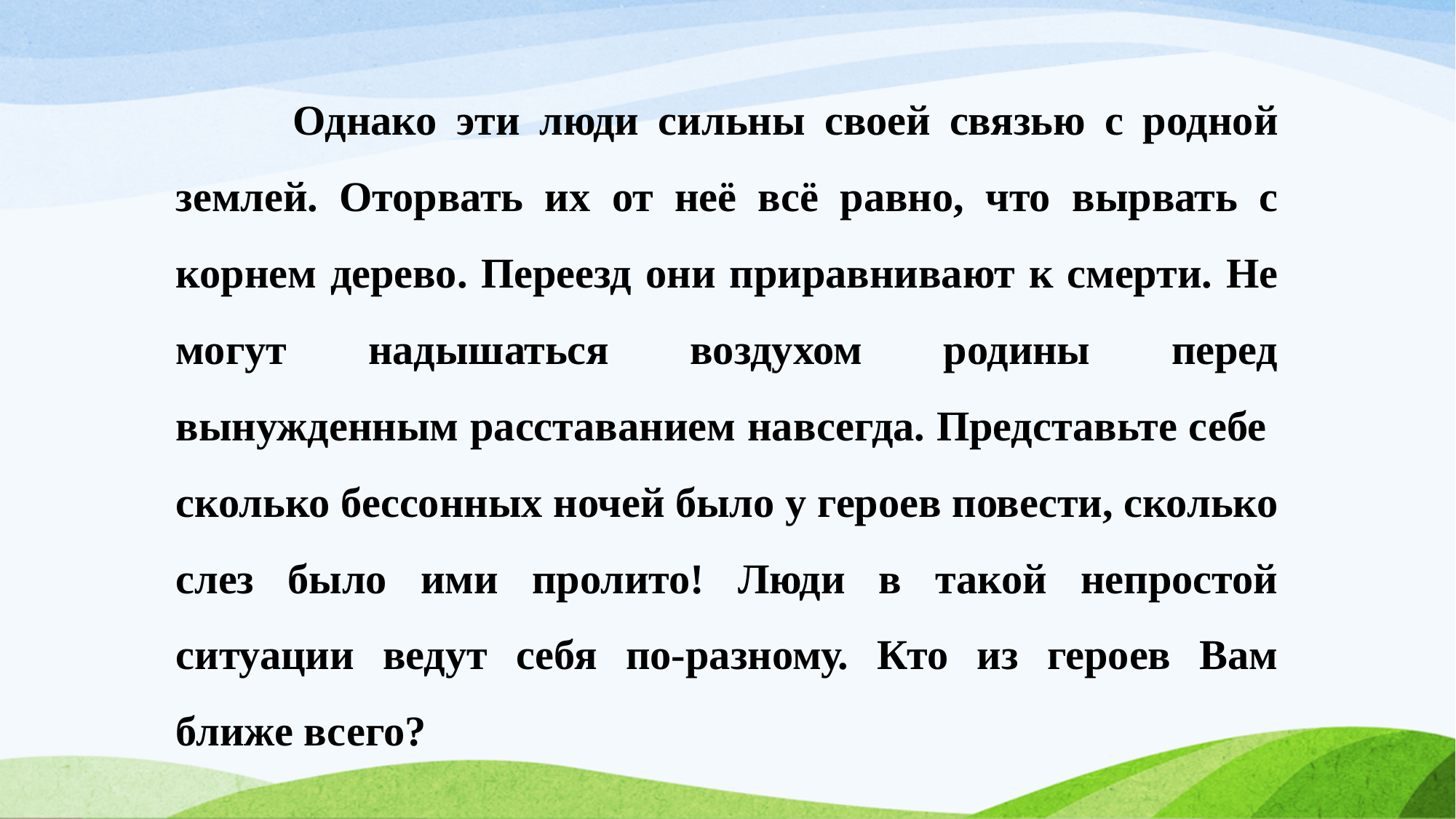

Однако эти люди сильны своей связью с родной землей. Оторвать их от неё всё равно, что вырвать с корнем дерево. Переезд они приравнивают к смерти. Не могут надышаться воздухом родины перед вынужденным расставанием навсегда. Представьте себе  сколько бессонных ночей было у героев повести, сколько слез было ими пролито! Люди в такой непростой ситуации ведут себя по-разному. Кто из героев Вам ближе всего?